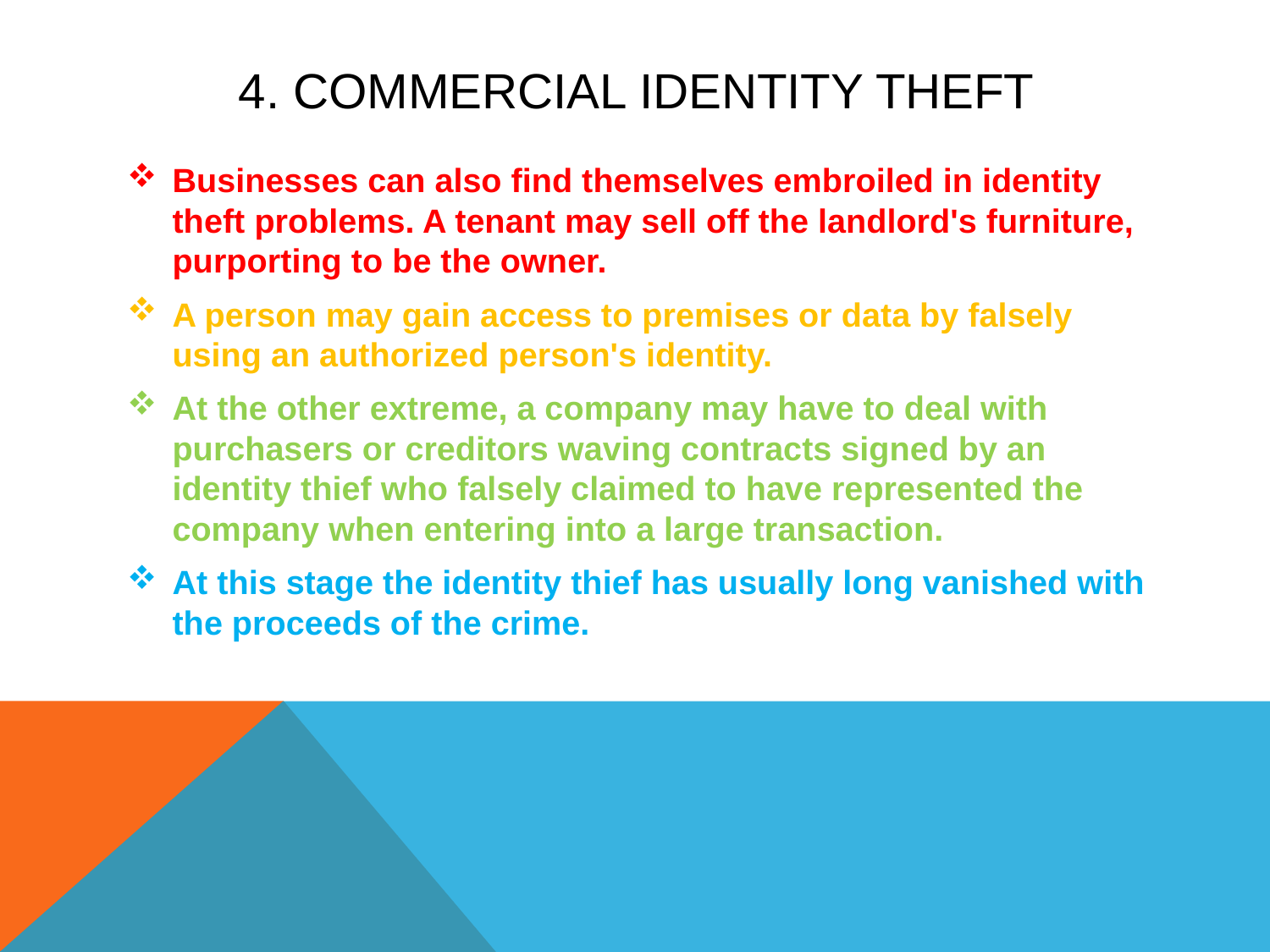

# 4. Commercial identity theft
Businesses can also find themselves embroiled in identity theft problems. A tenant may sell off the landlord's furniture, purporting to be the owner.
A person may gain access to premises or data by falsely using an authorized person's identity.
At the other extreme, a company may have to deal with purchasers or creditors waving contracts signed by an identity thief who falsely claimed to have represented the company when entering into a large transaction.
At this stage the identity thief has usually long vanished with the proceeds of the crime.